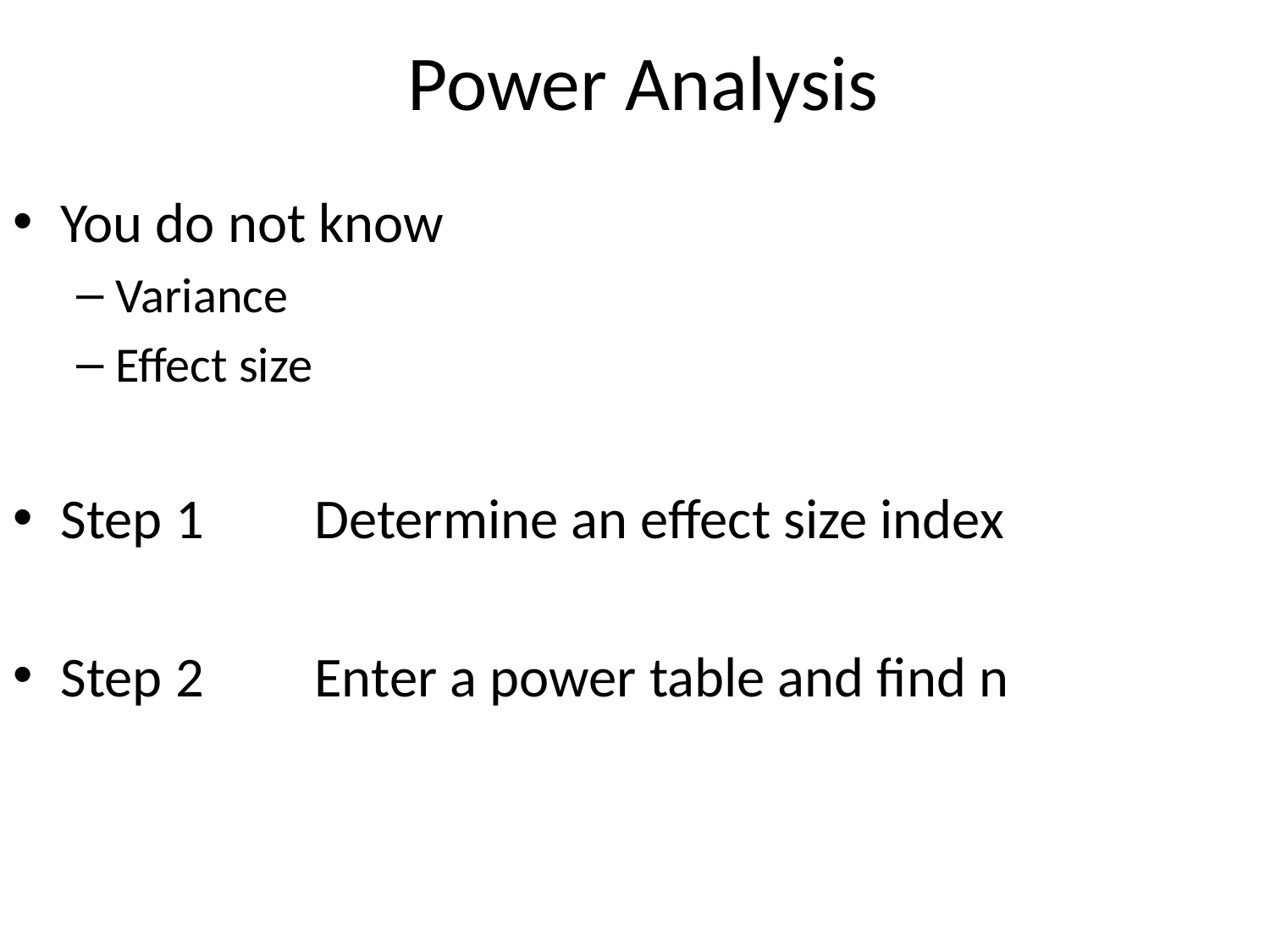

# Power Analysis
You do not know
Variance
Effect size

Step 1	Determine an effect size index

Step 2	Enter a power table and find n